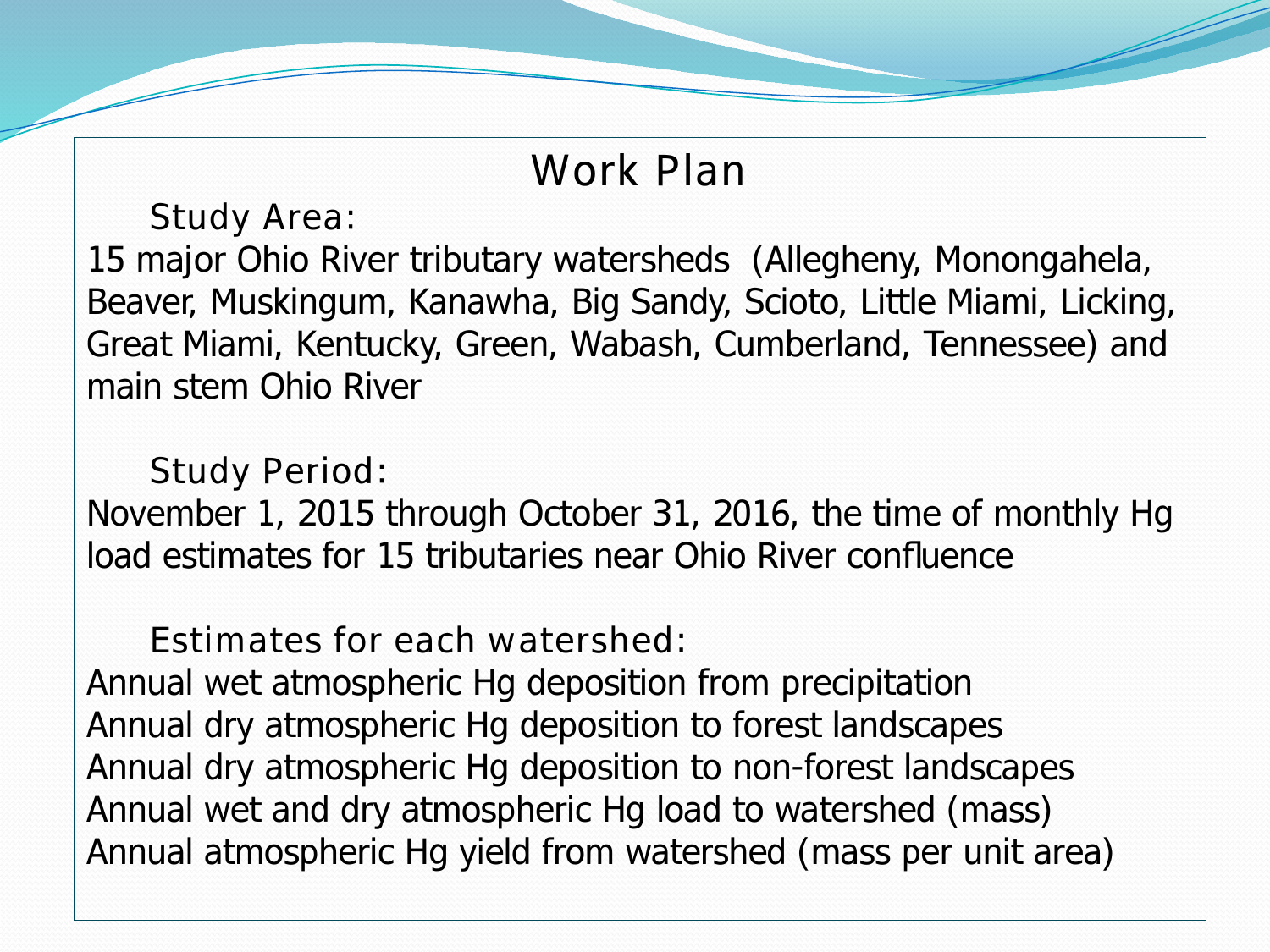

Work Plan
Study Area:
15 major Ohio River tributary watersheds  (Allegheny, Monongahela, Beaver, Muskingum, Kanawha, Big Sandy, Scioto, Little Miami, Licking, Great Miami, Kentucky, Green, Wabash, Cumberland, Tennessee) and main stem Ohio River

Study Period:
November 1, 2015 through October 31, 2016, the time of monthly Hg load estimates for 15 tributaries near Ohio River confluence

Estimates for each watershed:
Annual wet atmospheric Hg deposition from precipitation
Annual dry atmospheric Hg deposition to forest landscapes
Annual dry atmospheric Hg deposition to non-forest landscapes
Annual wet and dry atmospheric Hg load to watershed (mass)
Annual atmospheric Hg yield from watershed (mass per unit area)